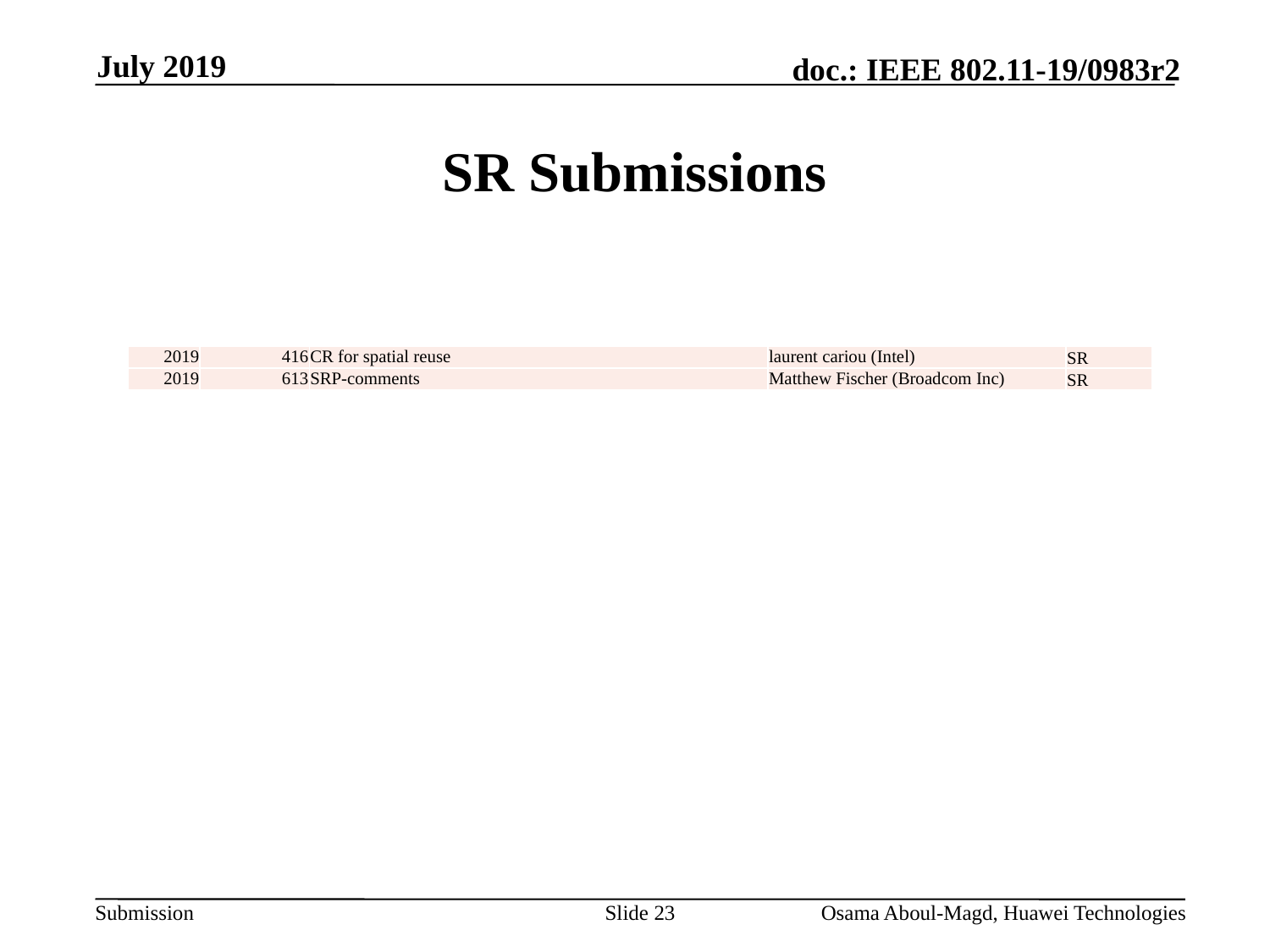

July 2019
# SR Submissions
| 2019 | 416 | CR for spatial reuse | laurent cariou (Intel) | SR |
| --- | --- | --- | --- | --- |
| 2019 | 613 | SRP-comments | Matthew Fischer (Broadcom Inc) | SR |
Slide 23
Osama Aboul-Magd, Huawei Technologies